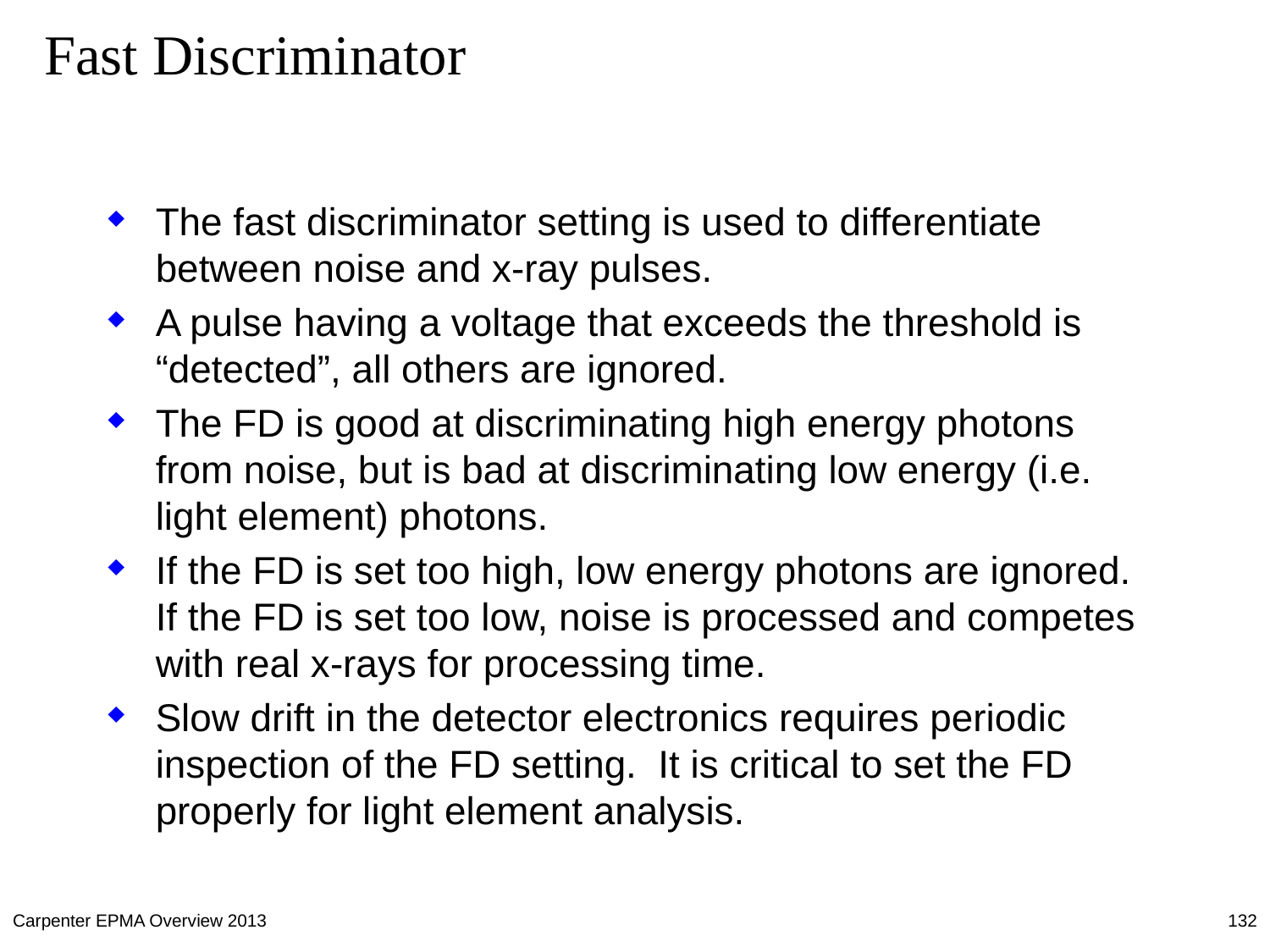

# Fast Discriminator
The fast discriminator setting is used to differentiate between noise and x-ray pulses.
A pulse having a voltage that exceeds the threshold is “detected”, all others are ignored.
The FD is good at discriminating high energy photons from noise, but is bad at discriminating low energy (i.e. light element) photons.
If the FD is set too high, low energy photons are ignored.  If the FD is set too low, noise is processed and competes with real x-rays for processing time.
Slow drift in the detector electronics requires periodic inspection of the FD setting.  It is critical to set the FD properly for light element analysis.
Carpenter EPMA Overview 2013
132